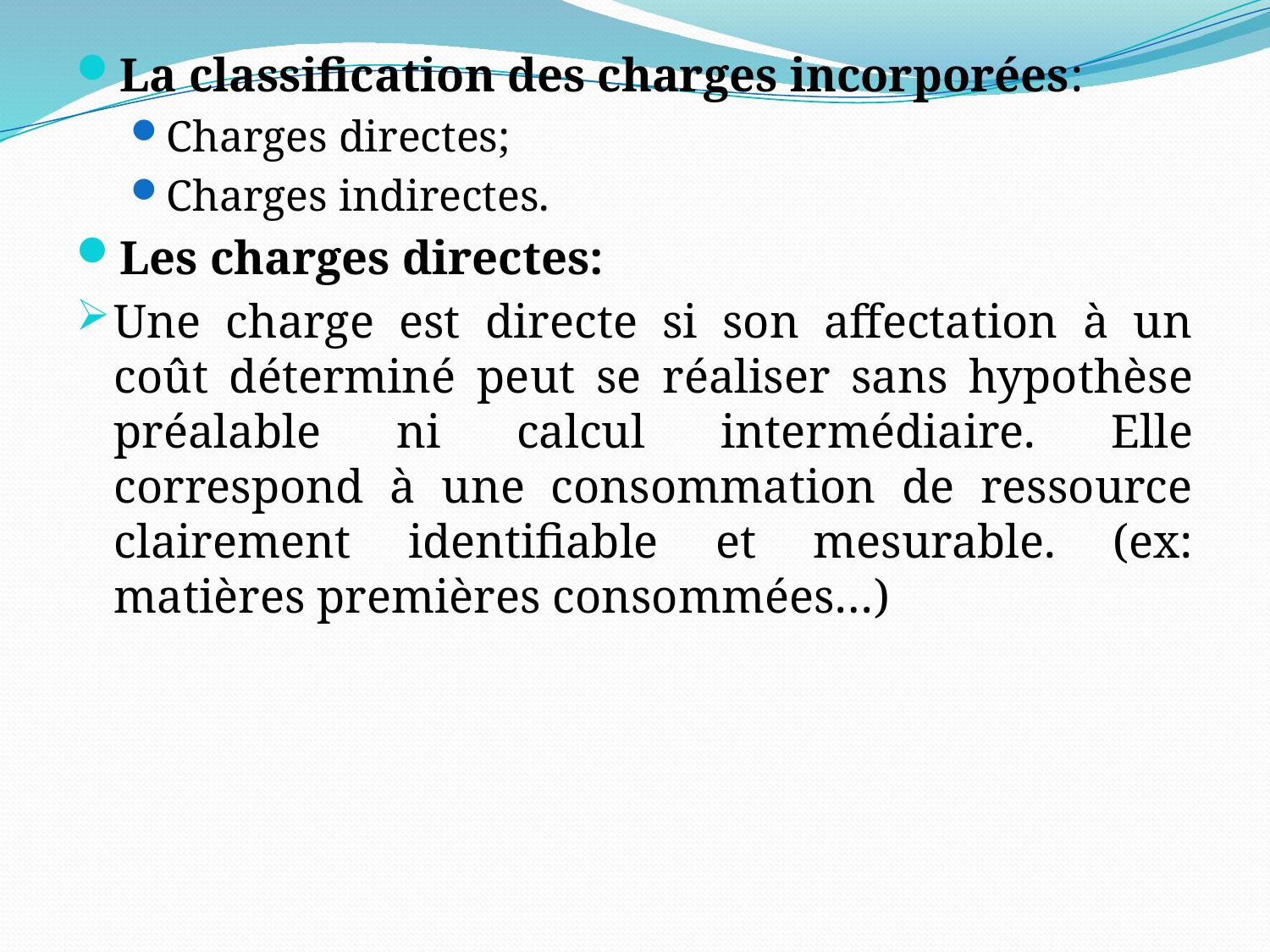

La classification des charges incorporées:
Charges directes;
Charges indirectes.
Les charges directes:
Une charge est directe si son affectation à un coût déterminé peut se réaliser sans hypothèse préalable ni calcul intermédiaire. Elle correspond à une consommation de ressource clairement identifiable et mesurable. (ex: matières premières consommées…)